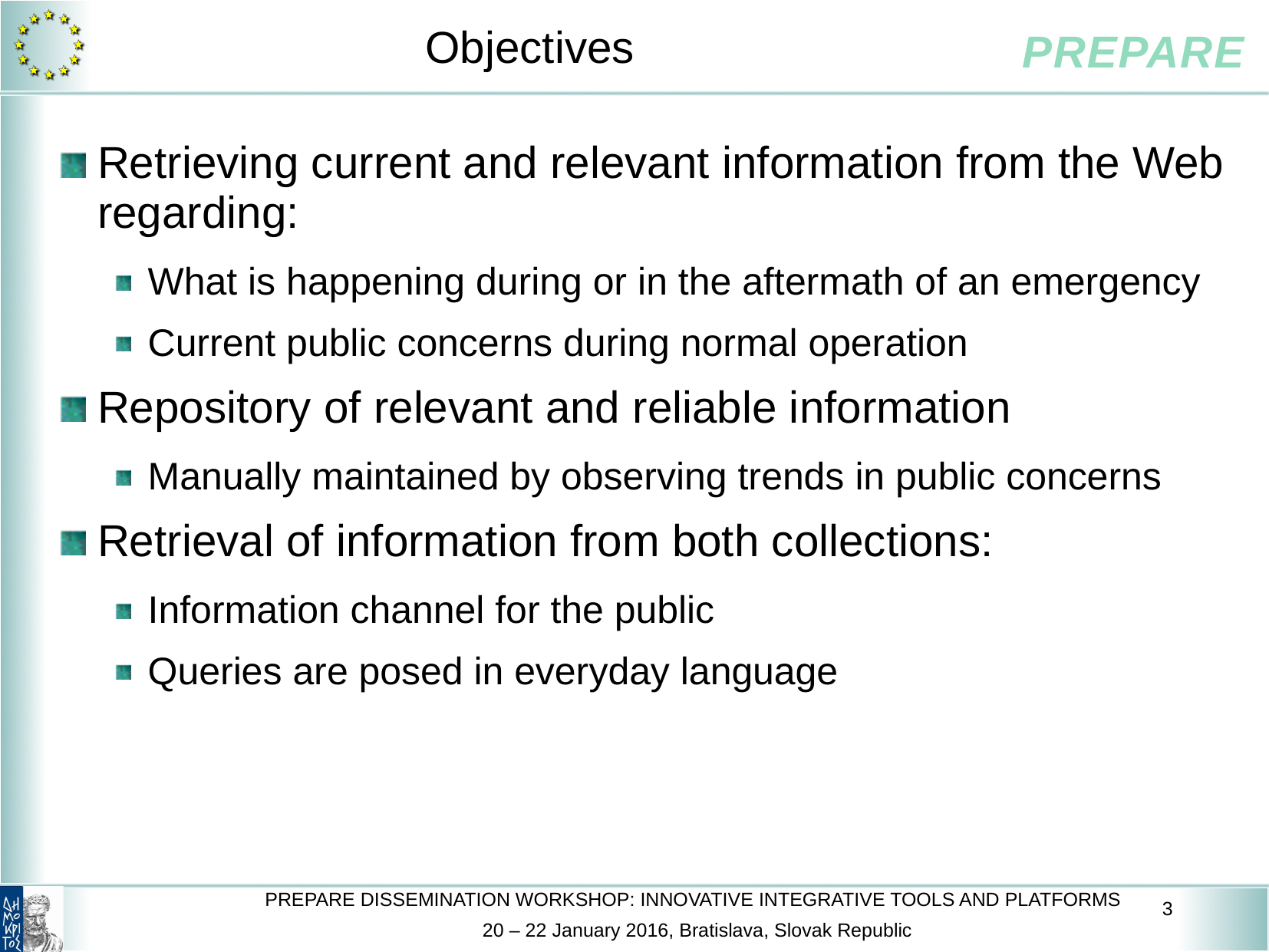

# Objectives
Retrieving current and relevant information from the Web regarding:
What is happening during or in the aftermath of an emergency
Current public concerns during normal operation
Repository of relevant and reliable information
Manually maintained by observing trends in public concerns
Retrieval of information from both collections:
Information channel for the public
Queries are posed in everyday language